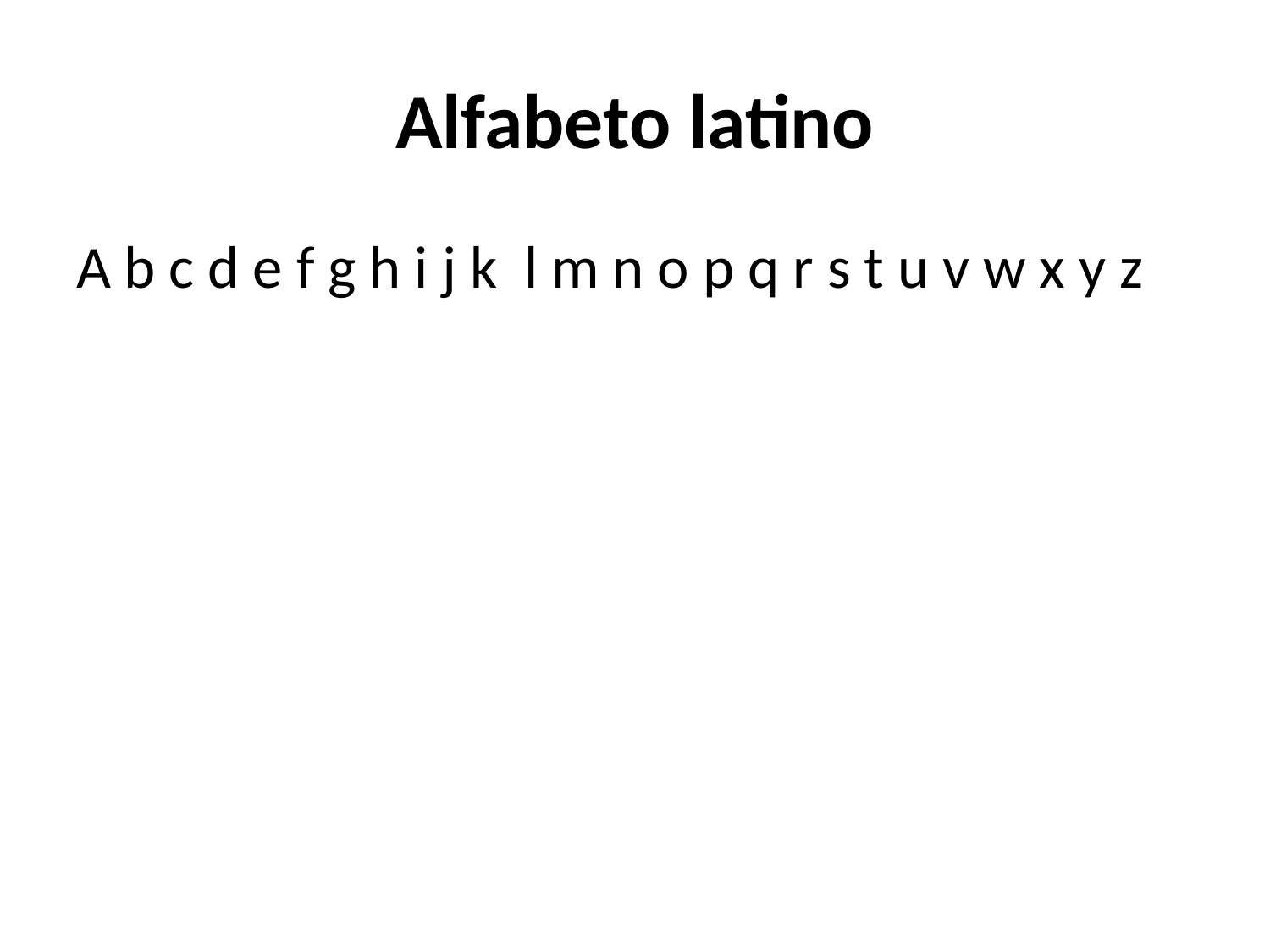

# Alfabeto latino
A b c d e f g h i j k  l m n o p q r s t u v w x y z